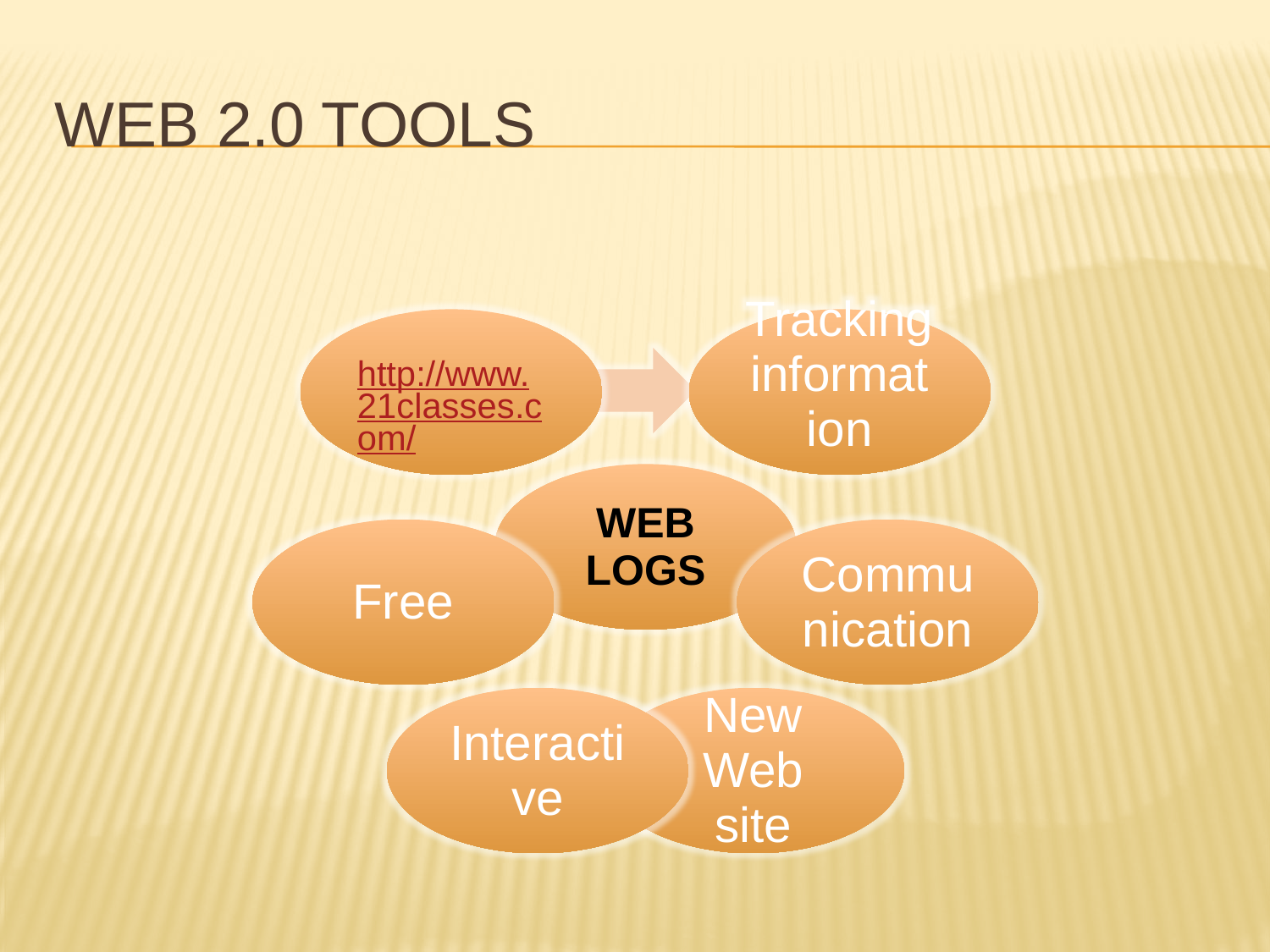

# Web 2.0 Tools
WEB LOGS
Tracking information
Communication
New Web site
Interactive
Free
http://www.21classes.com/